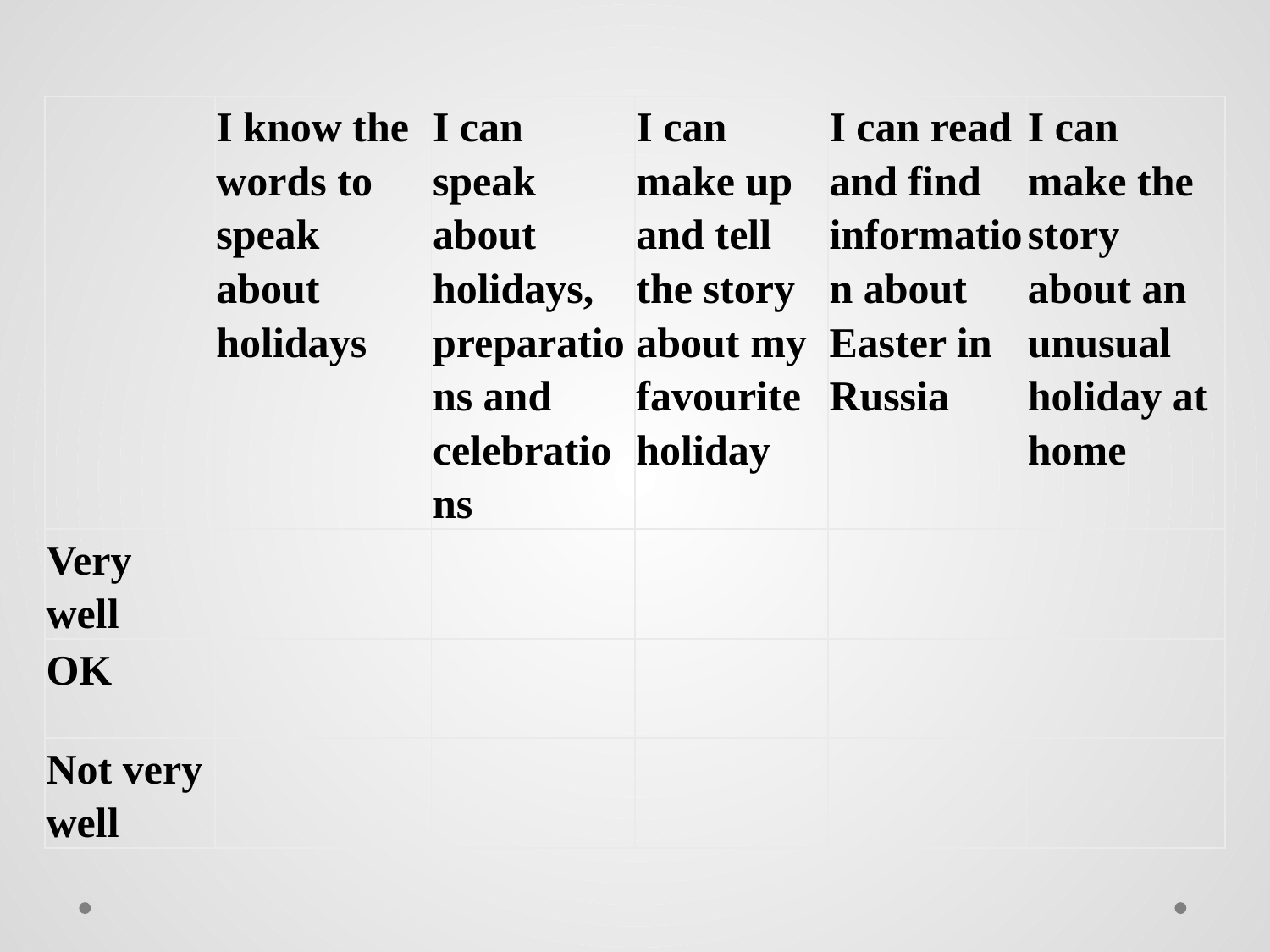

#
|  | I know the words to speak about holidays | I can speak about holidays, preparations and celebrations | I can make up and tell the story about my favourite holiday | I can read and find information about Easter in Russia | I can make the story about an unusual holiday at home |
| --- | --- | --- | --- | --- | --- |
| Very well |  |  |  |  |  |
| OK |  |  |  |  |  |
| Not very well |  |  |  |  |  |